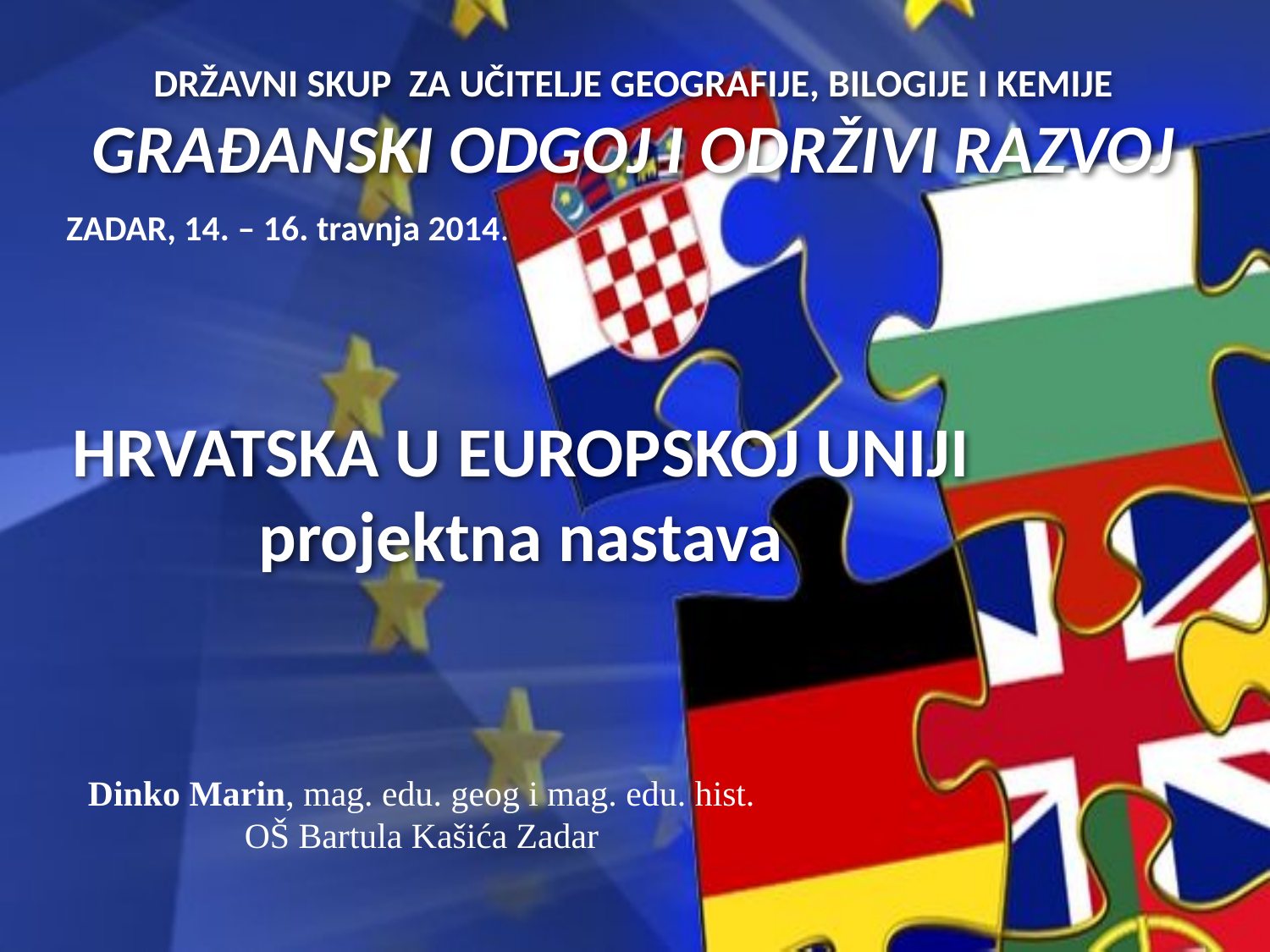

# DRŽAVNI SKUP  ZA UČITELJE GEOGRAFIJE, BILOGIJE I KEMIJE GRAĐANSKI ODGOJ I ODRŽIVI RAZVOJ
ZADAR, 14. – 16. travnja 2014.

 HRVATSKA U EUROPSKOJ UNIJI
projektna nastava
Dinko Marin, mag. edu. geog i mag. edu. hist.
OŠ Bartula Kašića Zadar